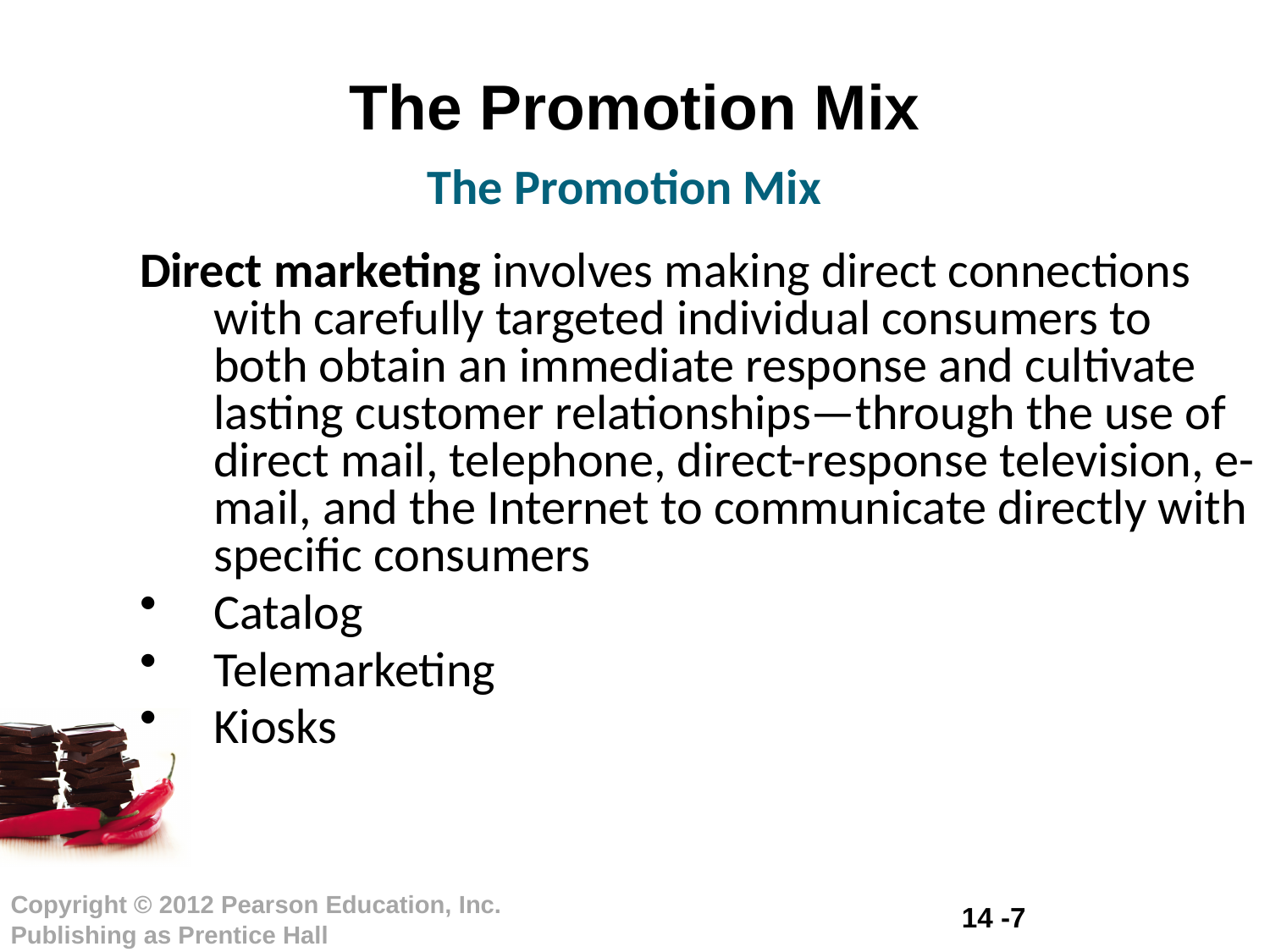

# The Promotion Mix
The Promotion Mix

Direct marketing involves making direct connections with carefully targeted individual consumers to both obtain an immediate response and cultivate lasting customer relationships—through the use of direct mail, telephone, direct-response television, e-mail, and the Internet to communicate directly with specific consumers
Catalog
Telemarketing
Kiosks